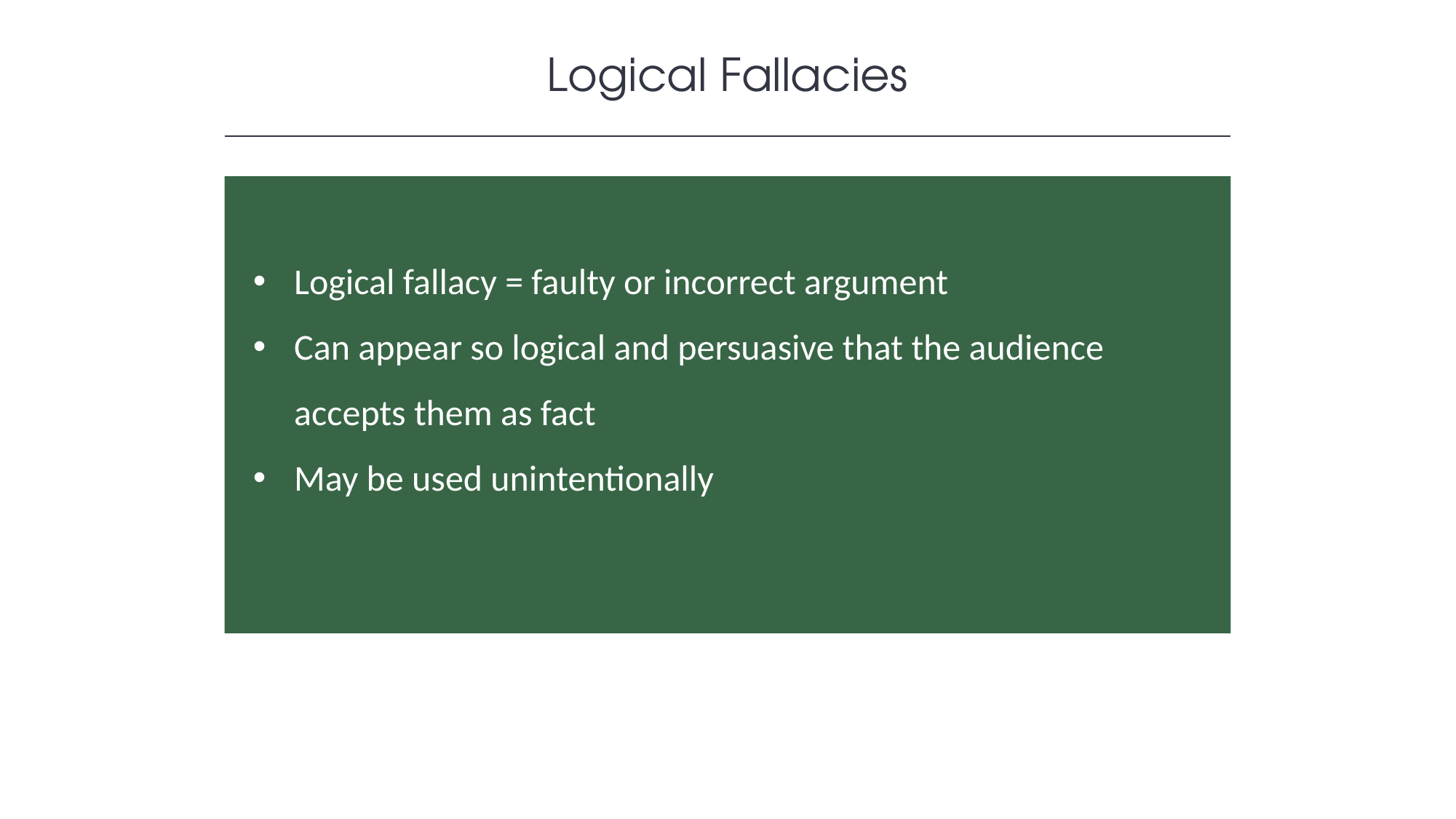

Logical Fallacies
HAWKES LEARNING

Logical fallacy = faulty or incorrect argument
Can appear so logical and persuasive that the audience accepts them as fact
May be used unintentionally